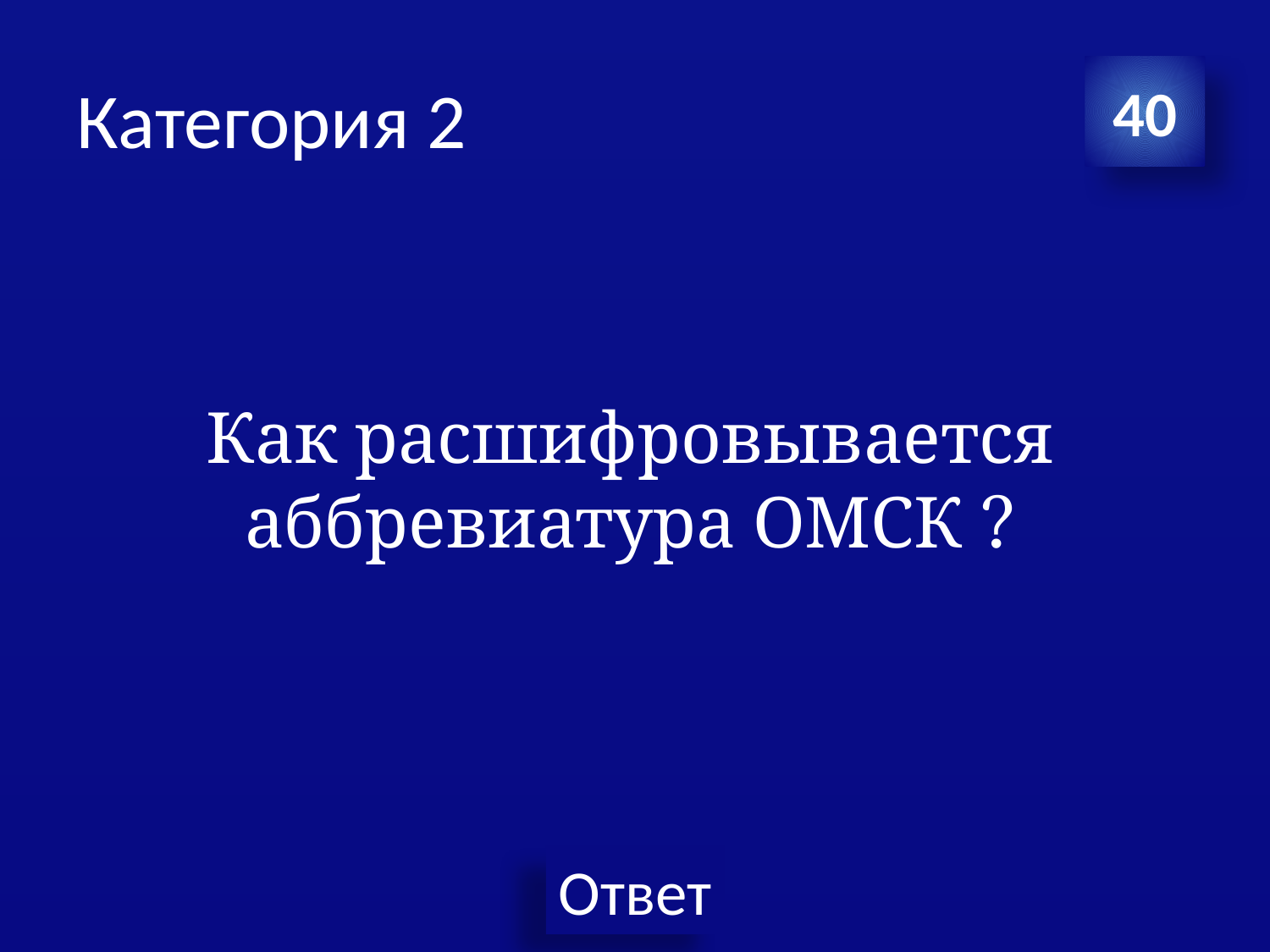

# Категория 2
40
Как расшифровывается аббревиатура ОМСК ?